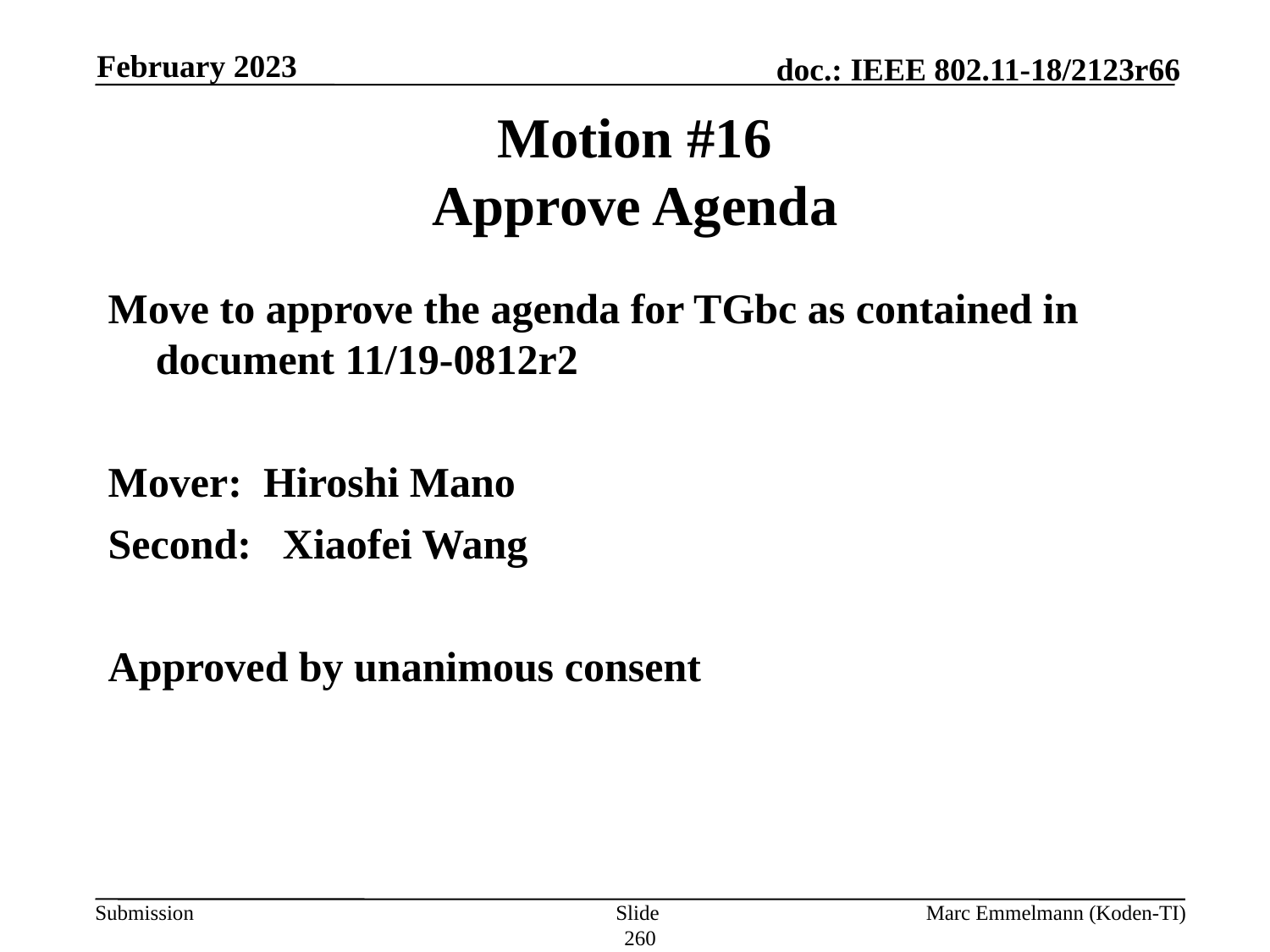

February 2023
# Motion #16 Approve Agenda
Move to approve the agenda for TGbc as contained in document 11/19-0812r2

Mover:  Hiroshi Mano
Second:	Xiaofei Wang

Approved by unanimous consent
Slide 260
Marc Emmelmann (Koden-TI)